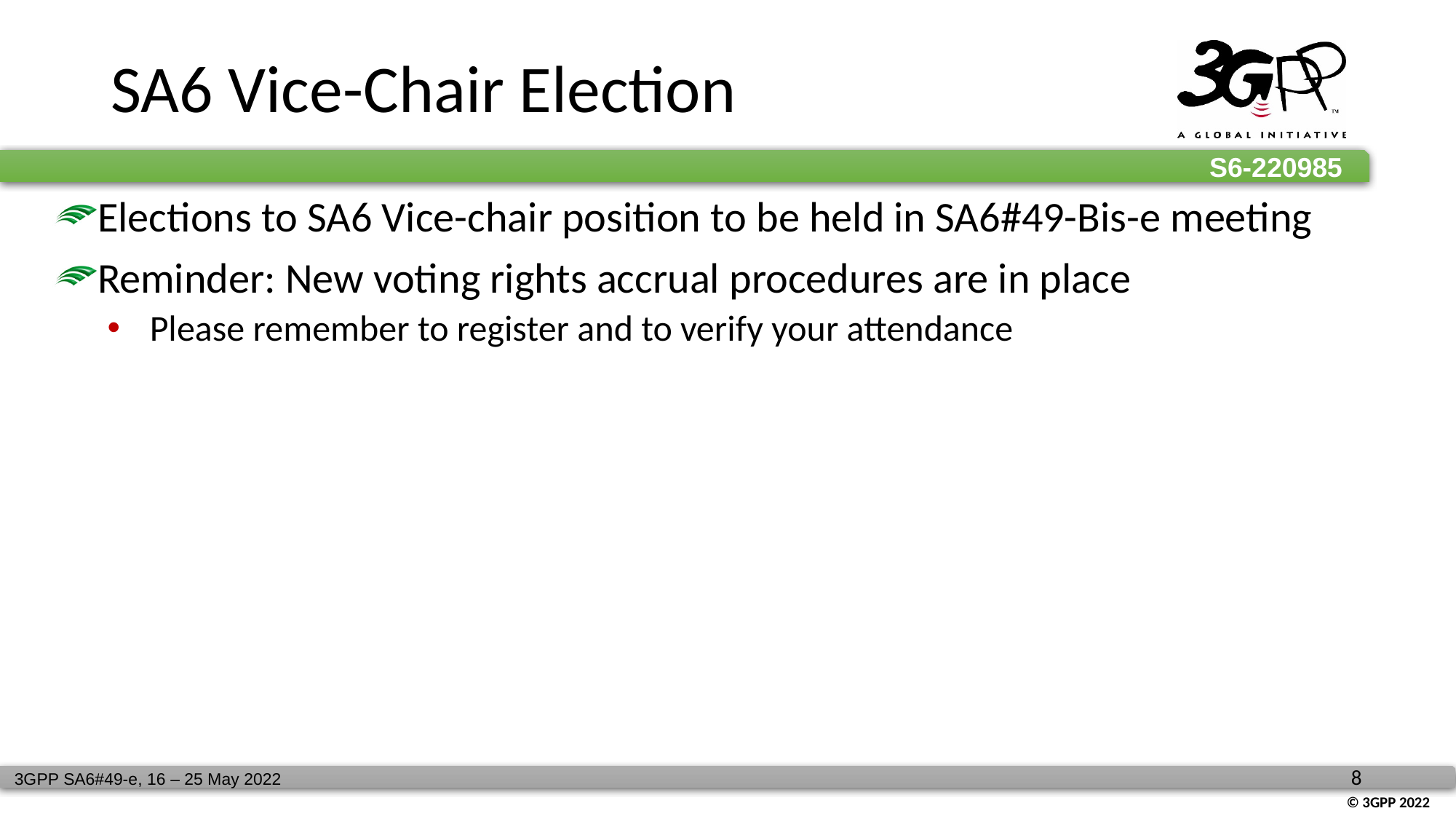

# SA6 Vice-Chair Election
Elections to SA6 Vice-chair position to be held in SA6#49-Bis-e meeting
Reminder: New voting rights accrual procedures are in place
Please remember to register and to verify your attendance